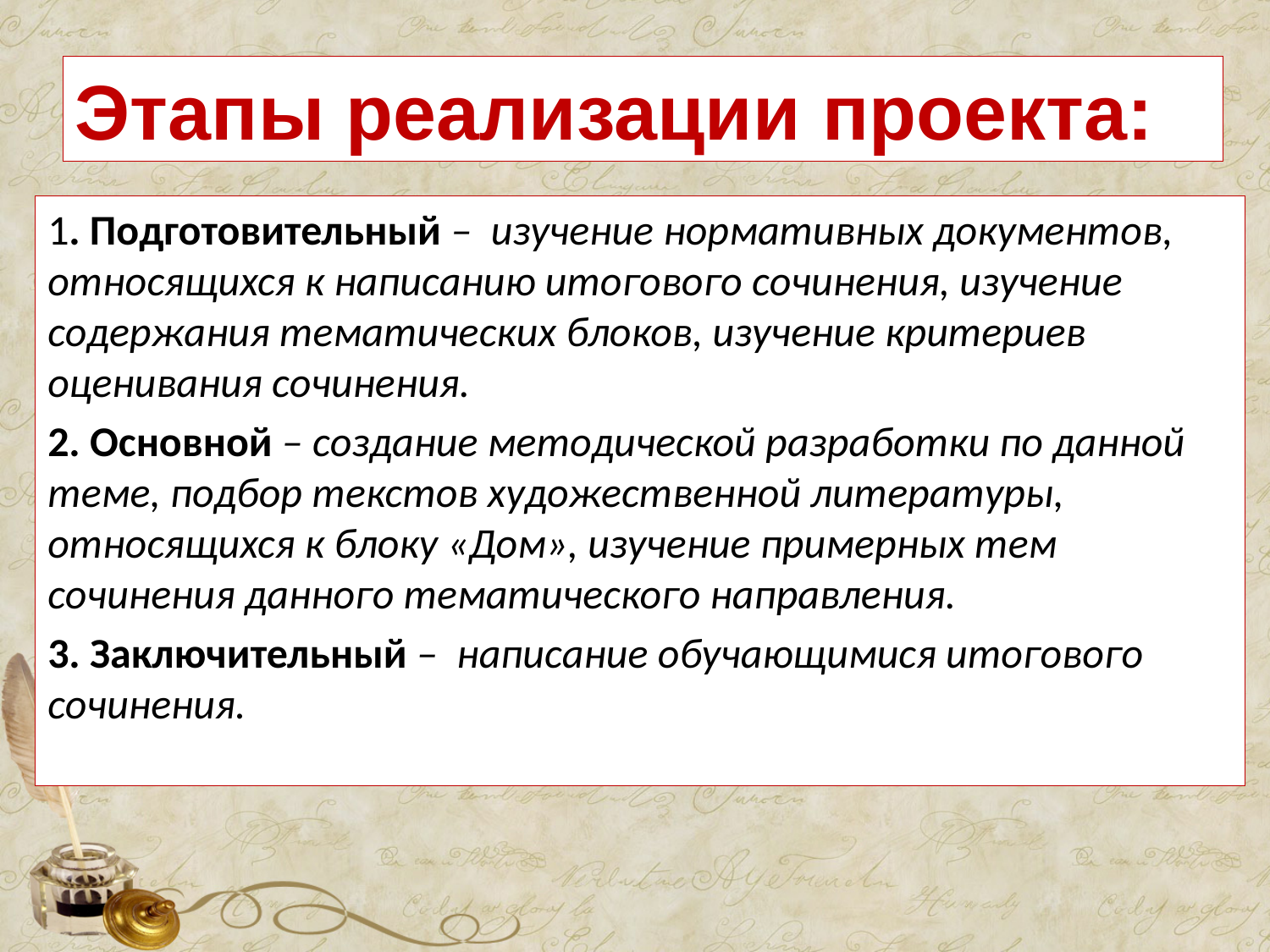

Этапы реализации проекта:
1. Подготовительный –  изучение нормативных документов, относящихся к написанию итогового сочинения, изучение содержания тематических блоков, изучение критериев оценивания сочинения.
2. Основной – создание методической разработки по данной теме, подбор текстов художественной литературы, относящихся к блоку «Дом», изучение примерных тем сочинения данного тематического направления.
3. Заключительный –  написание обучающимися итогового сочинения.